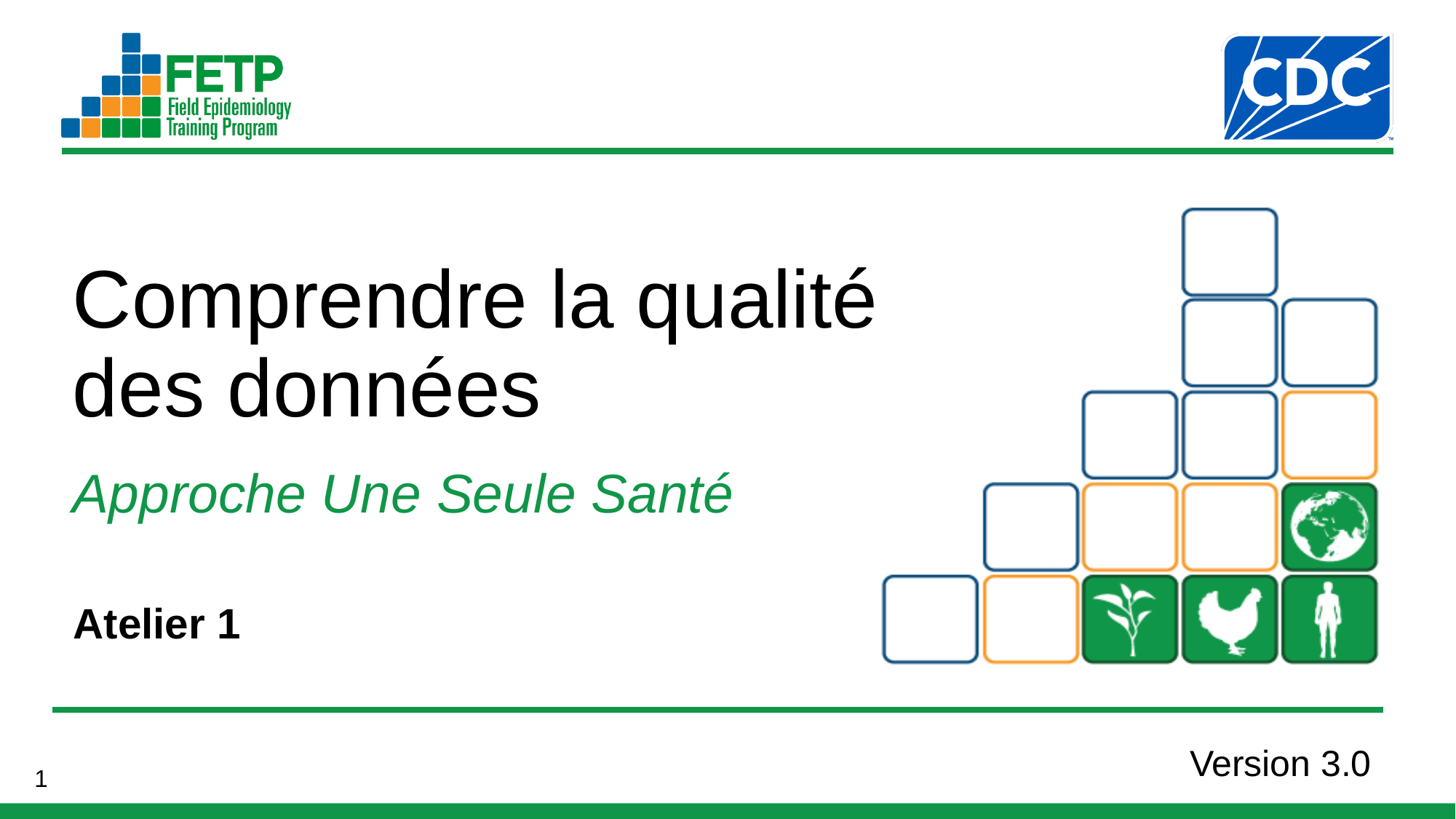

Comprendre la qualité des données

Atelier 1